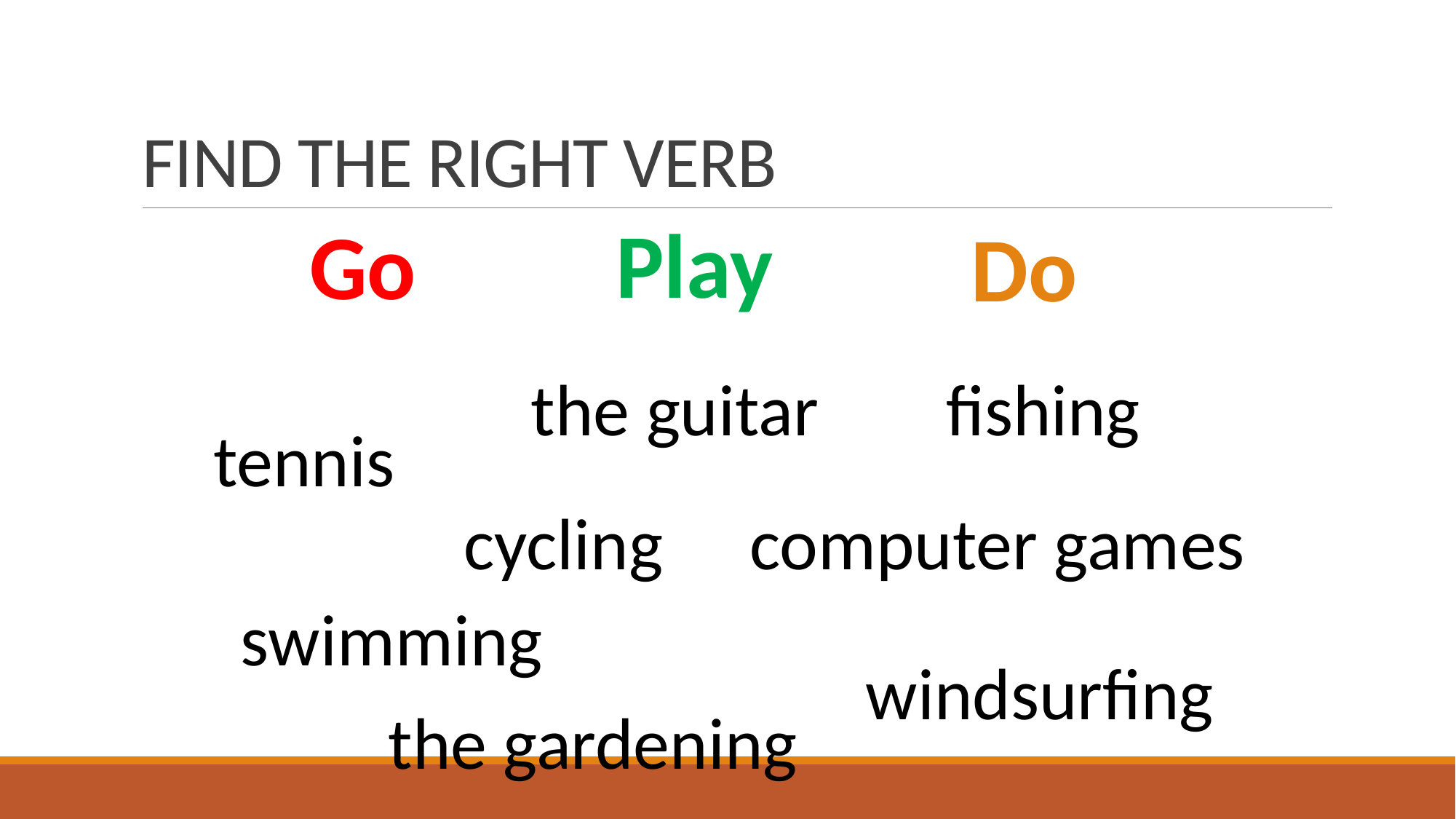

# FIND THE RIGHT VERB
Play
Go
Do
the guitar
fishing
tennis
cycling
computer games
swimming
windsurfing
the gardening